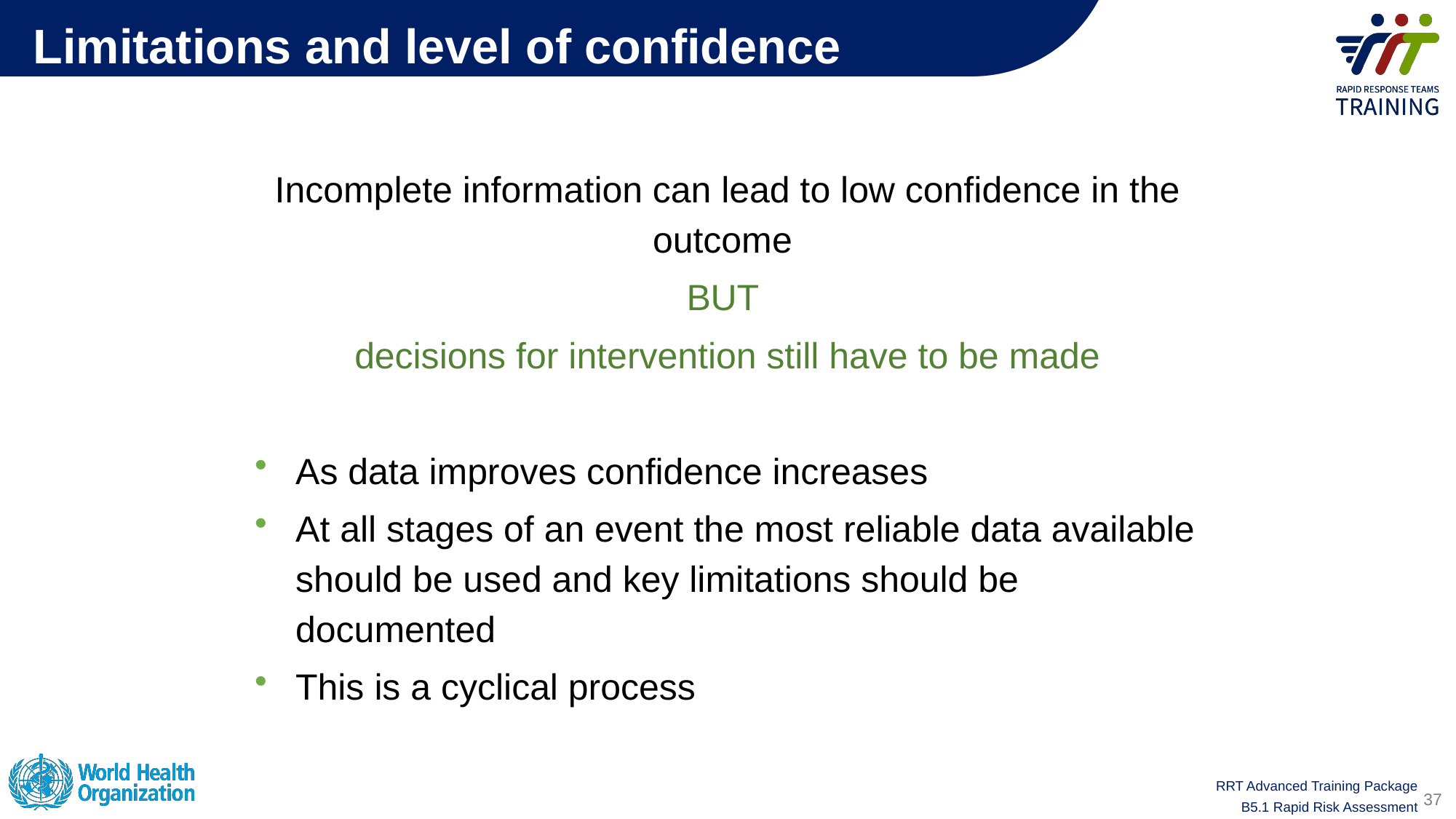

Limitations and level of confidence
Incomplete information can lead to low confidence in the outcome
BUT
decisions for intervention still have to be made

As data improves confidence increases
At all stages of an event the most reliable data available should be used and key limitations should be documented
This is a cyclical process